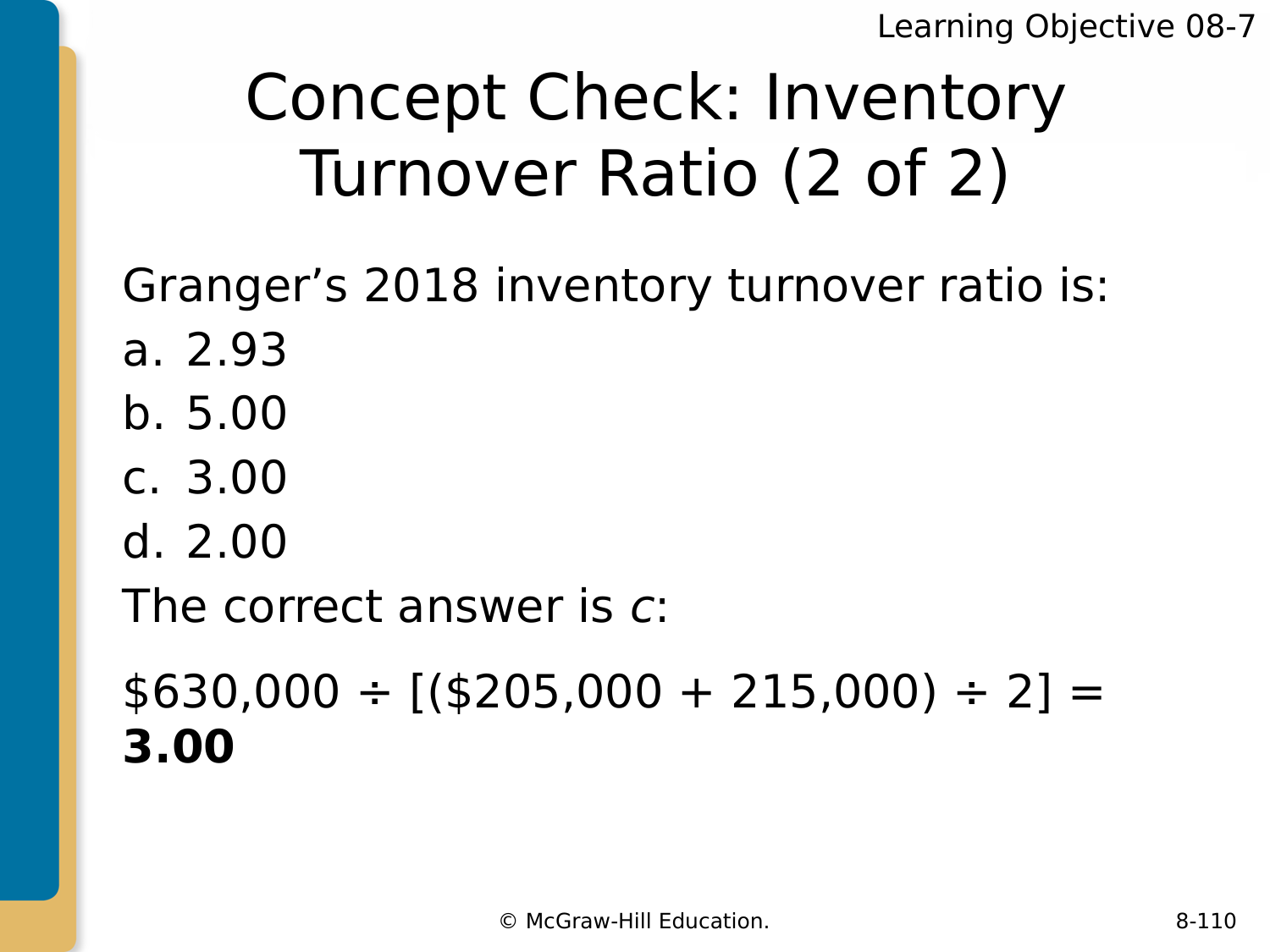

Learning Objective 08-7
# Concept Check: Inventory Turnover Ratio (2 of 2)
Granger’s 2018 inventory turnover ratio is:
2.93
5.00
3.00
2.00
The correct answer is c:
$630,000 ÷ [($205,000 + 215,000) ÷ 2] = 3.00